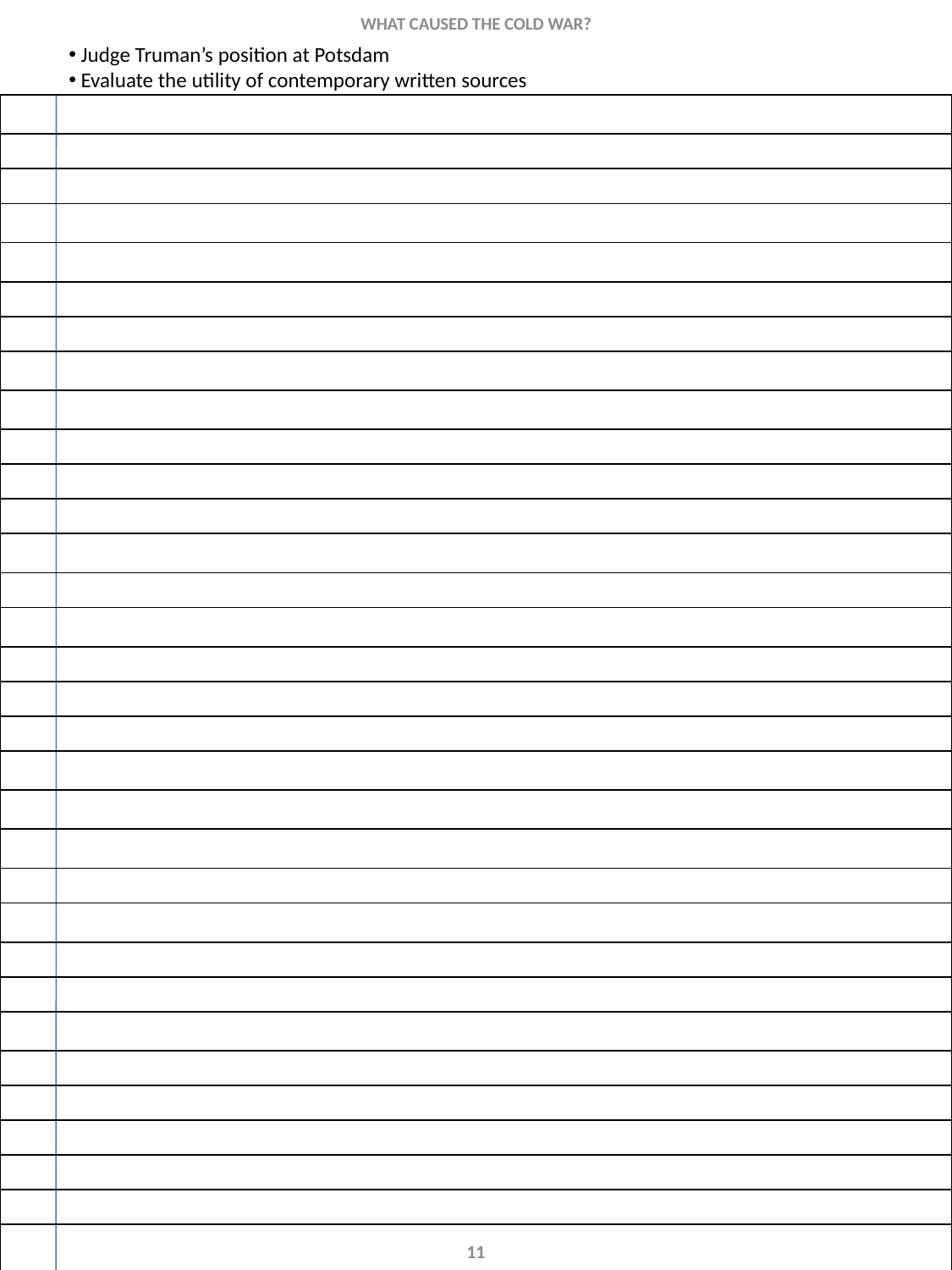

WHAT CAUSED THE COLD WAR?
 Judge Truman’s position at Potsdam
 Evaluate the utility of contemporary written sources
|  |
| --- |
|  |
|  |
|  |
|  |
|  |
|  |
|  |
|  |
|  |
|  |
|  |
|  |
|  |
|  |
|  |
|  |
|  |
|  |
|  |
|  |
|  |
|  |
|  |
|  |
|  |
|  |
|  |
|  |
|  |
|  |
|  |
11